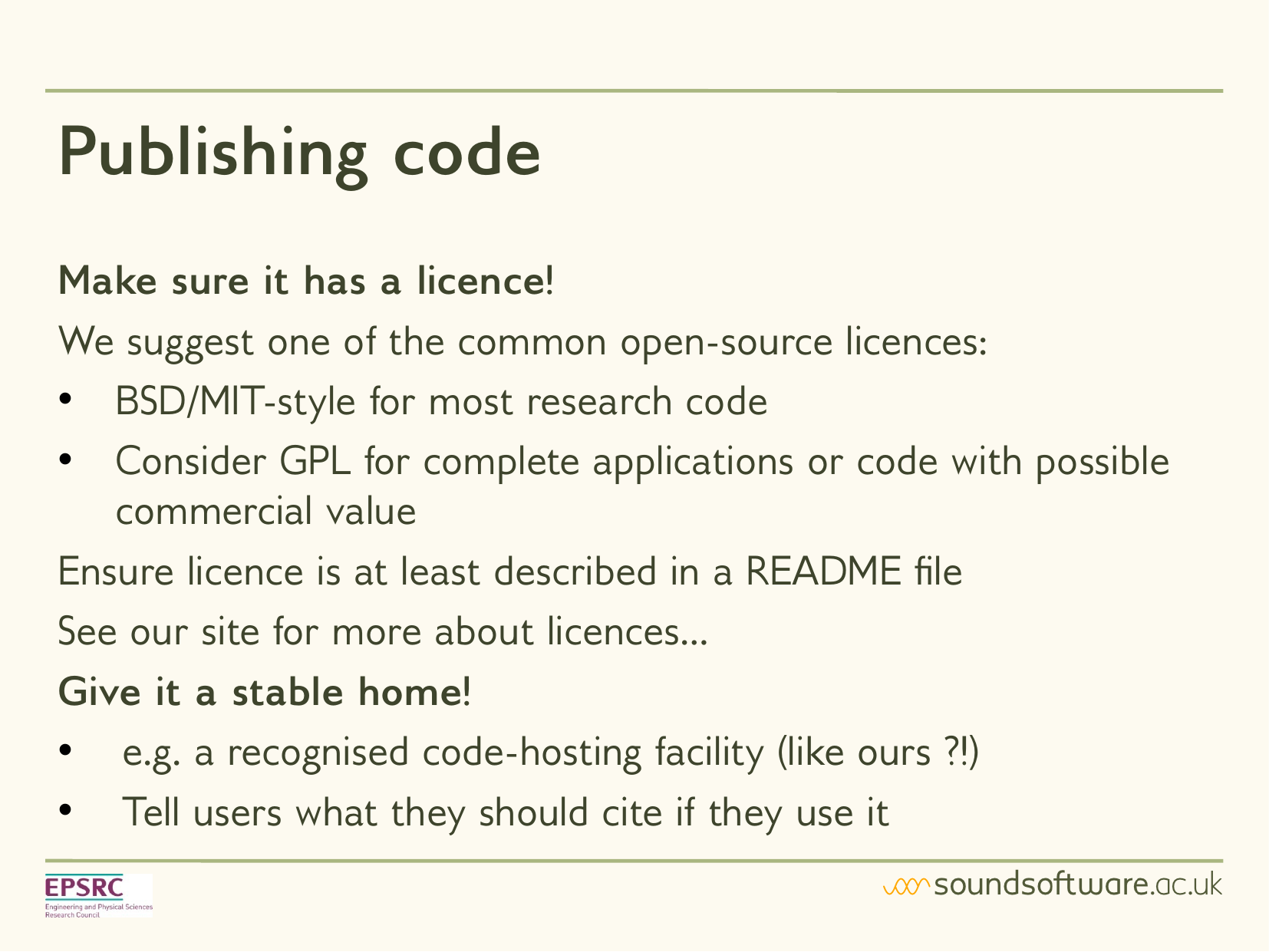

# Publishing code
Make sure it has a licence!
We suggest one of the common open-source licences:
BSD/MIT-style for most research code
Consider GPL for complete applications or code with possible commercial value
Ensure licence is at least described in a README file
See our site for more about licences…
Give it a stable home!
e.g. a recognised code-hosting facility (like ours ?!)
Tell users what they should cite if they use it